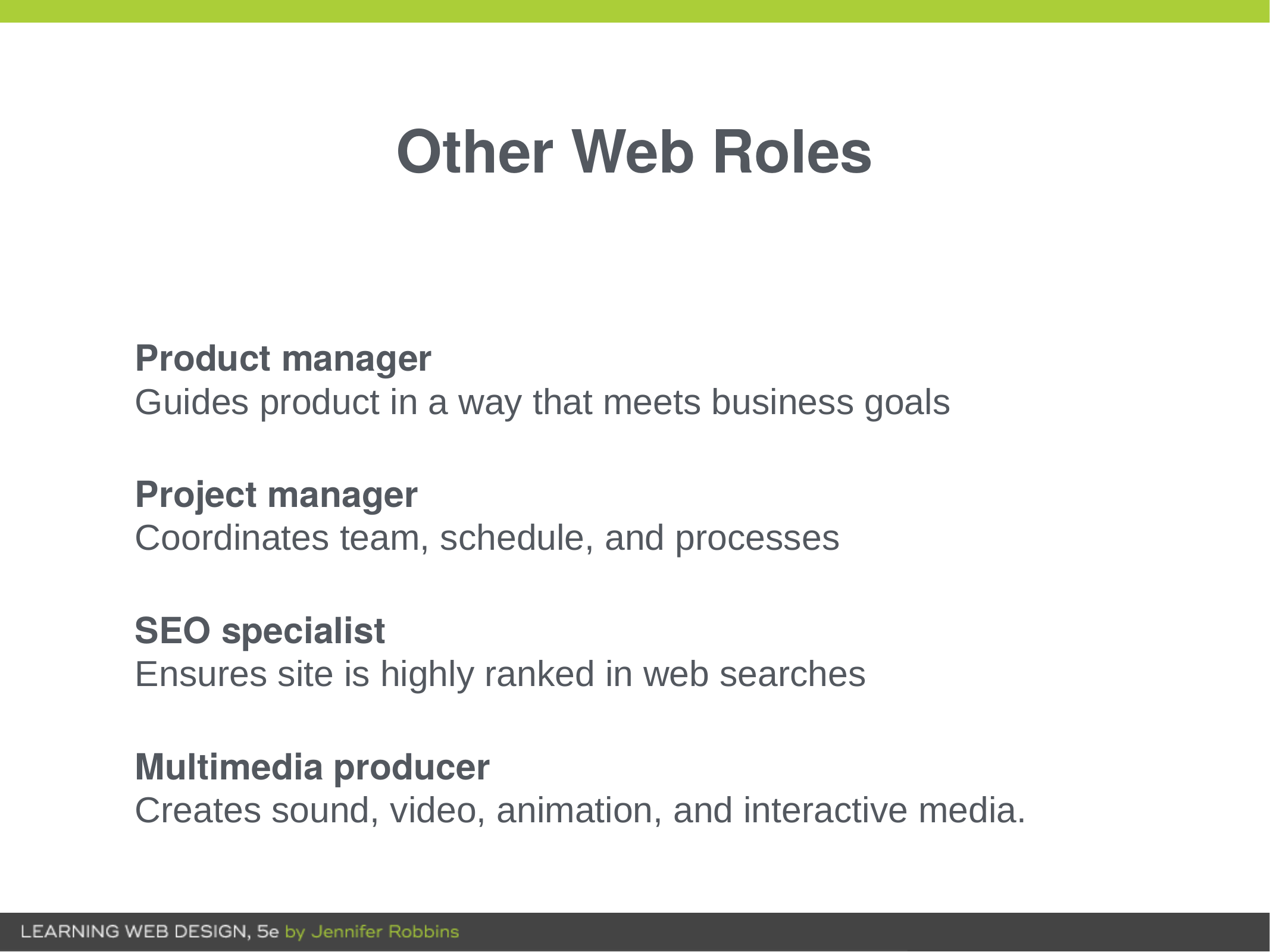

# Other Web Roles
Product manager
Guides product in a way that meets business goals
Project manager
Coordinates team, schedule, and processes
SEO specialist
Ensures site is highly ranked in web searches
Multimedia producer
Creates sound, video, animation, and interactive media.